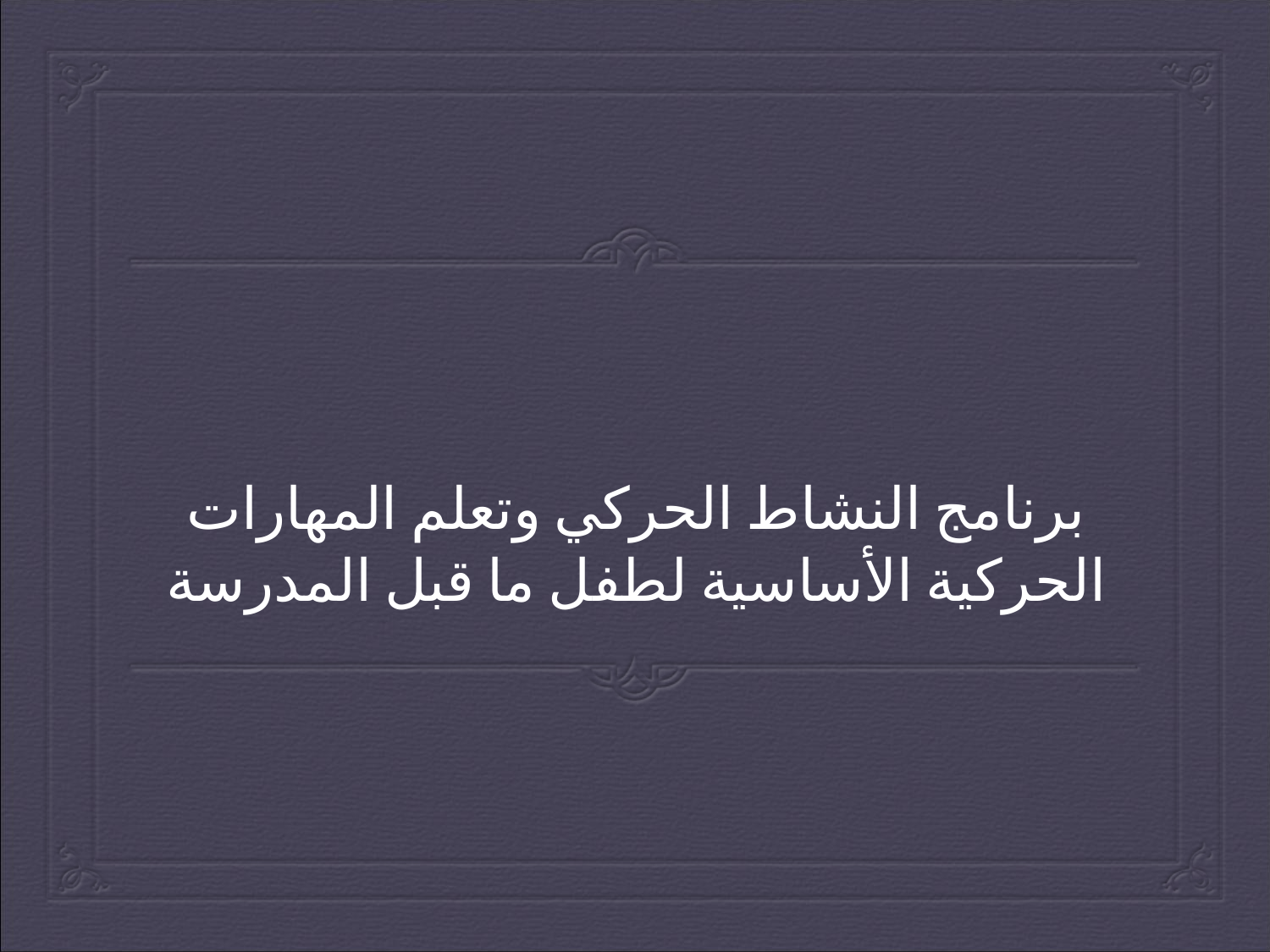

برنامج النشاط الحركي وتعلم المهارات الحركية الأساسية لطفل ما قبل المدرسة